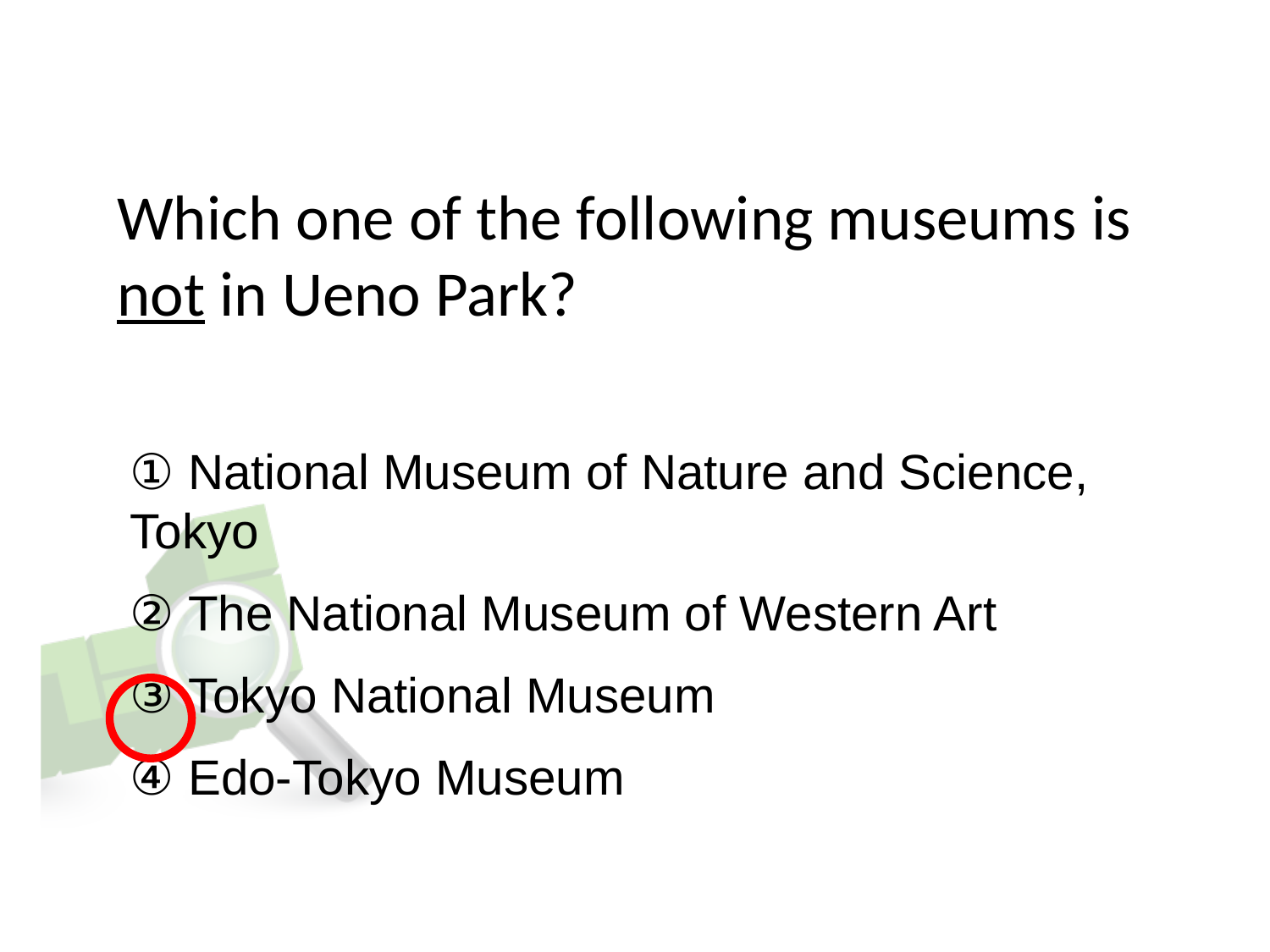

# Which one of the following museums is not in Ueno Park?
① National Museum of Nature and Science, Tokyo
② The National Museum of Western Art
③ Tokyo National Museum
④ Edo-Tokyo Museum